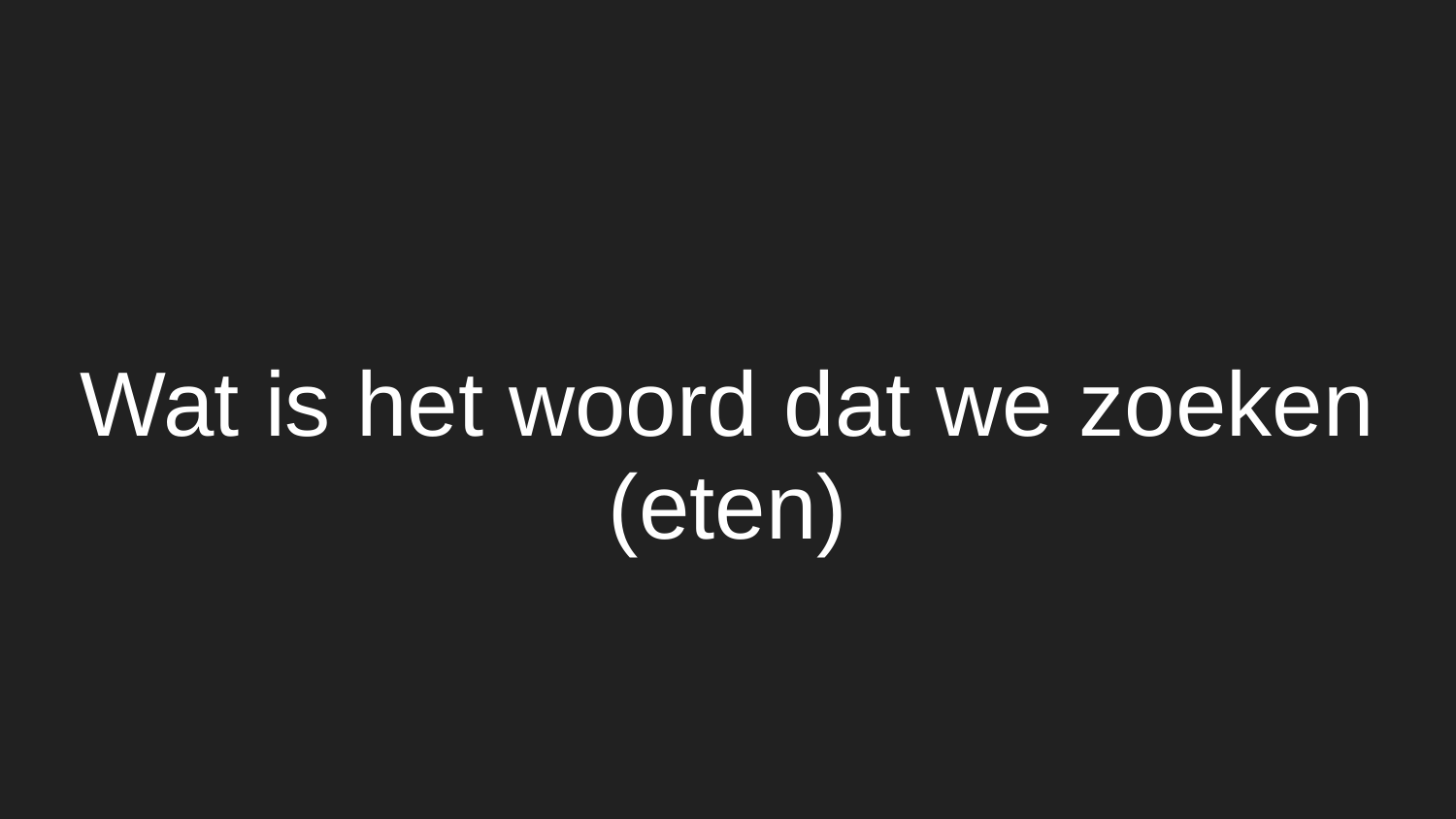

# Wat is het woord dat we zoeken
(eten)